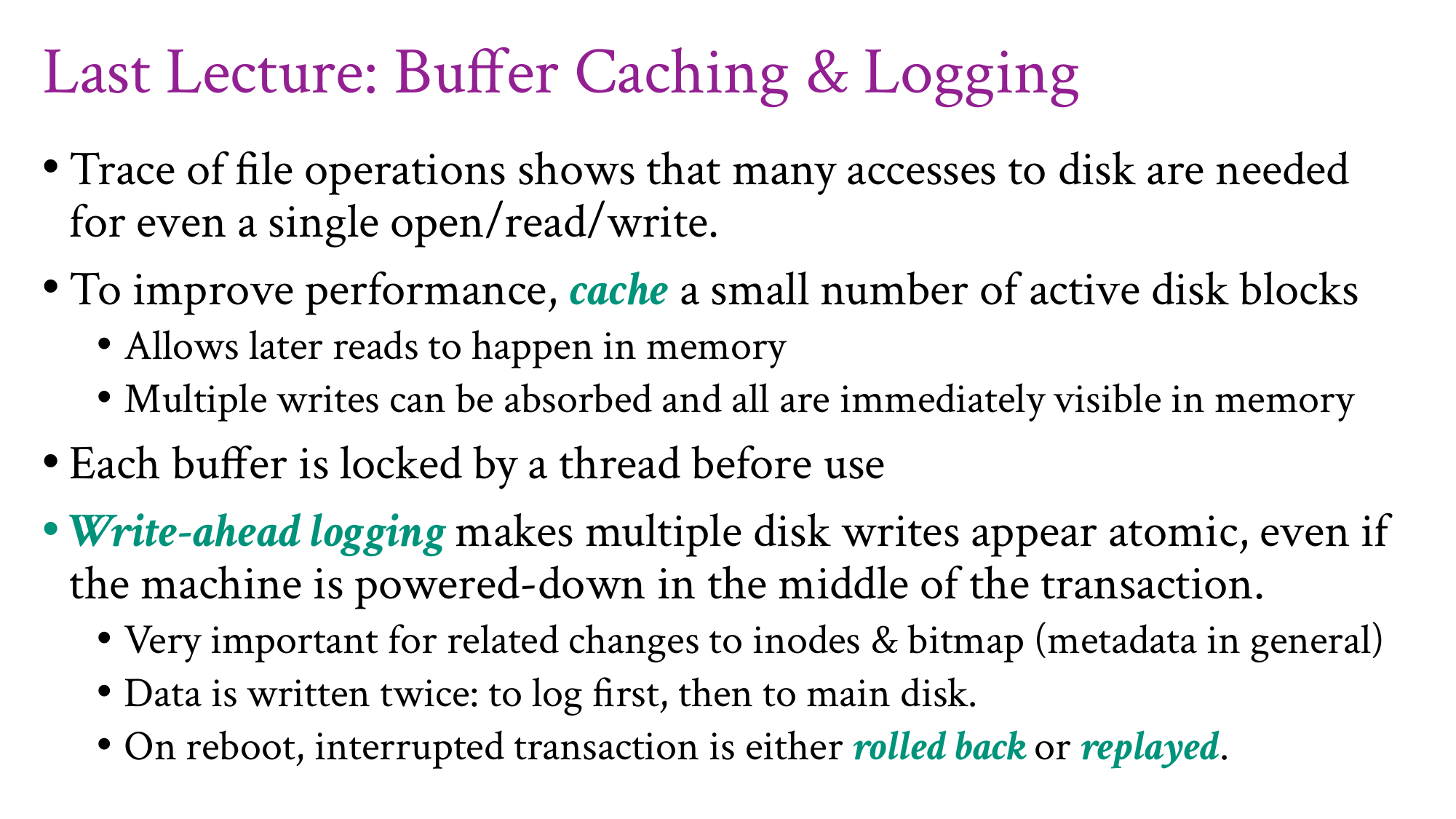

# Last Lecture: Buffer Caching & Logging
Trace of file operations shows that many accesses to disk are needed for even a single open/read/write.
To improve performance, cache a small number of active disk blocks
Allows later reads to happen in memory
Multiple writes can be absorbed and all are immediately visible in memory
Each buffer is locked by a thread before use
Write-ahead logging makes multiple disk writes appear atomic, even if the machine is powered-down in the middle of the transaction.
Very important for related changes to inodes & bitmap (metadata in general)
Data is written twice: to log first, then to main disk.
On reboot, interrupted transaction is either rolled back or replayed.